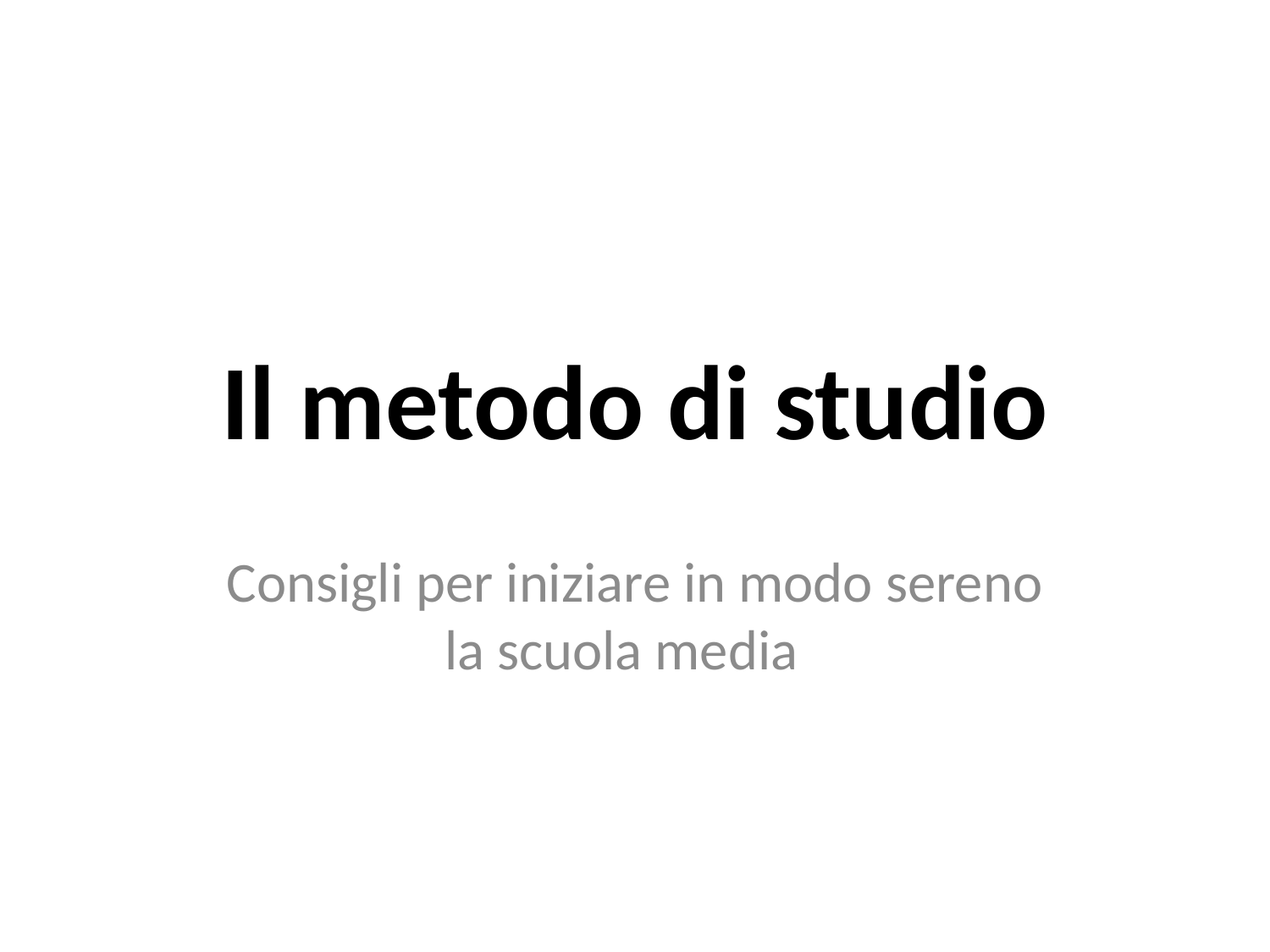

# Il metodo di studio
Consigli per iniziare in modo sereno la scuola media